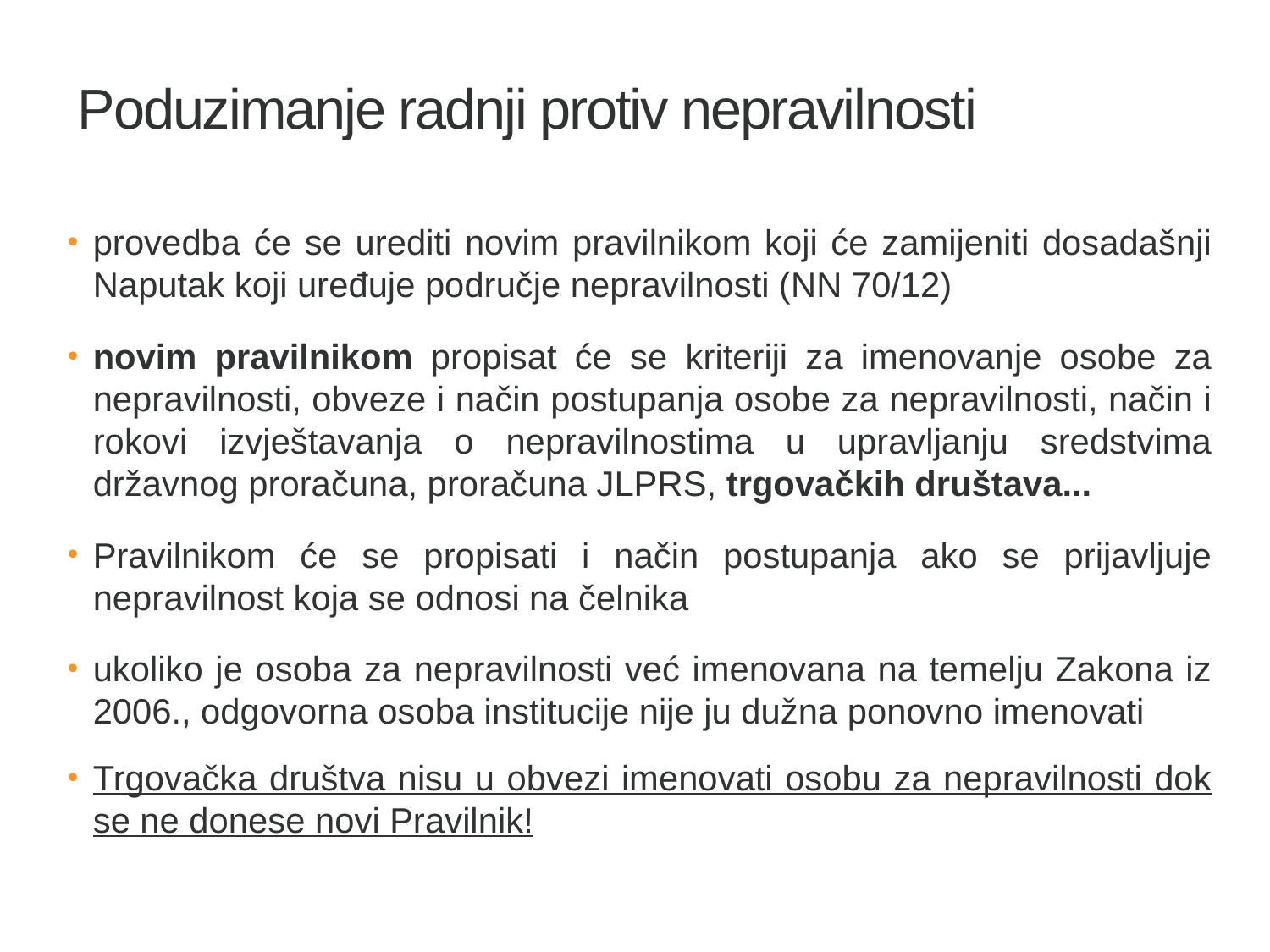

26
# Poduzimanje radnji protiv nepravilnosti

provedba će se urediti novim pravilnikom koji će zamijeniti dosadašnji Naputak koji uređuje područje nepravilnosti (NN 70/12)

novim pravilnikom propisat će se kriteriji za imenovanje osobe za nepravilnosti, obveze i način postupanja osobe za nepravilnosti, način i rokovi izvještavanja o nepravilnostima u upravljanju sredstvima državnog proračuna, proračuna JLPRS, trgovačkih društava...

Pravilnikom će se propisati i način postupanja ako se prijavljuje nepravilnost koja se odnosi na čelnika

ukoliko je osoba za nepravilnosti već imenovana na temelju Zakona iz 2006., odgovorna osoba institucije nije ju dužna ponovno imenovati

Trgovačka društva nisu u obvezi imenovati osobu za nepravilnosti dok se ne donese novi Pravilnik!